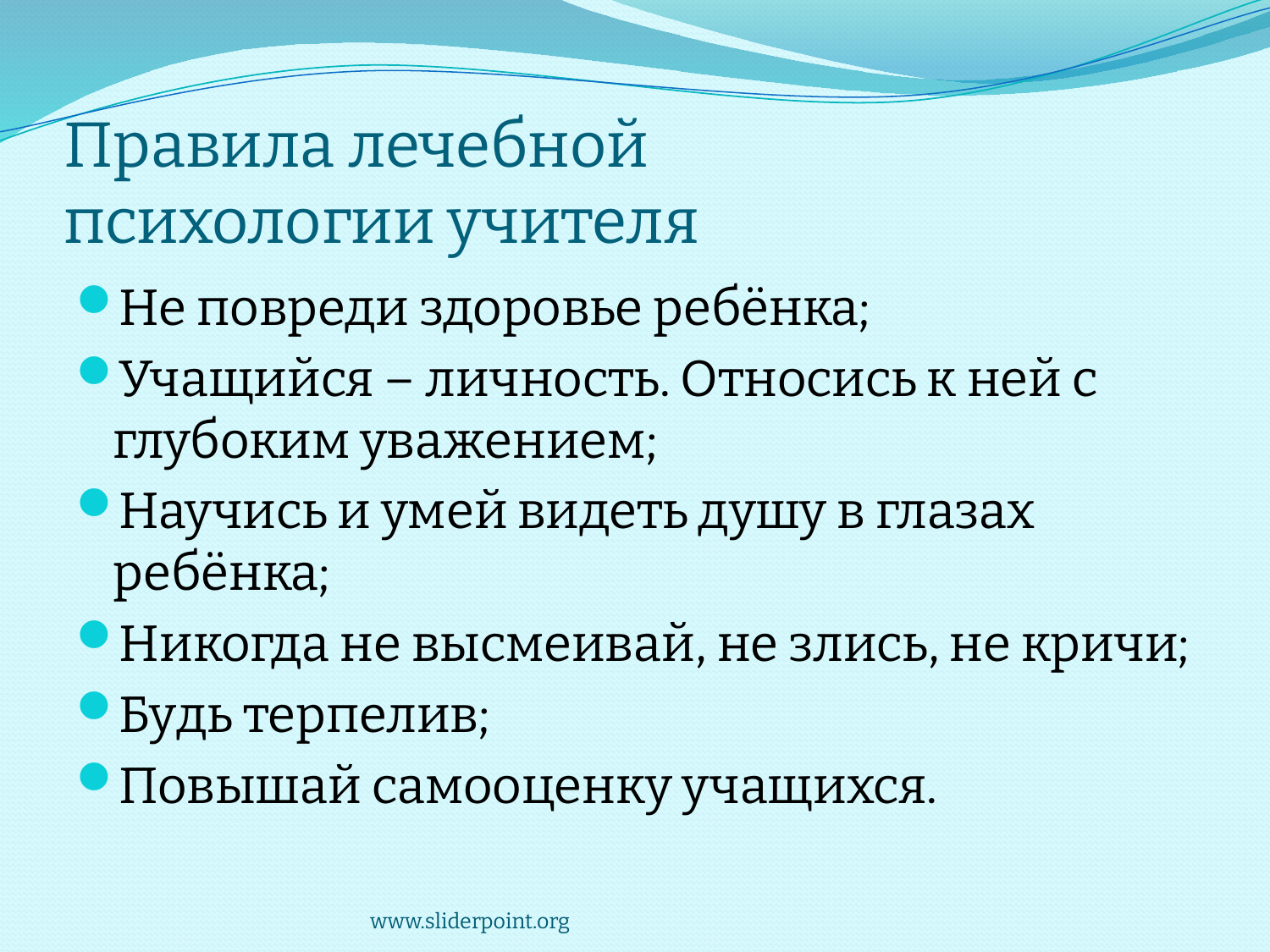

# Правила лечебной психологии учителя
Не повреди здоровье ребёнка;
Учащийся – личность. Относись к ней с глубоким уважением;
Научись и умей видеть душу в глазах ребёнка;
Никогда не высмеивай, не злись, не кричи;
Будь терпелив;
Повышай самооценку учащихся.

www.sliderpoint.org